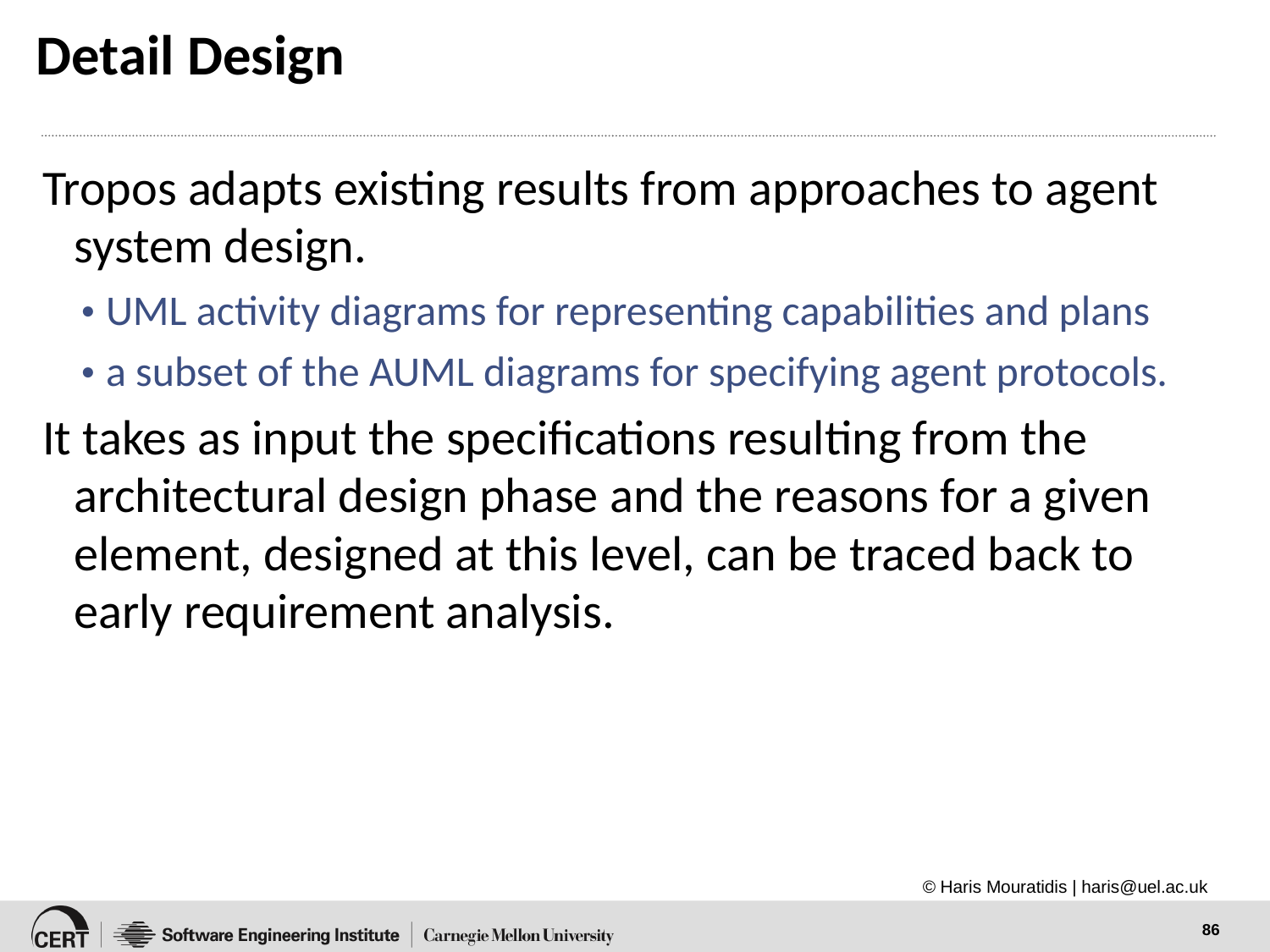

# Detail Design
Tropos adapts existing results from approaches to agent system design.
UML activity diagrams for representing capabilities and plans
a subset of the AUML diagrams for specifying agent protocols.
It takes as input the specifications resulting from the architectural design phase and the reasons for a given element, designed at this level, can be traced back to early requirement analysis.

© Haris Mouratidis | haris@uel.ac.uk